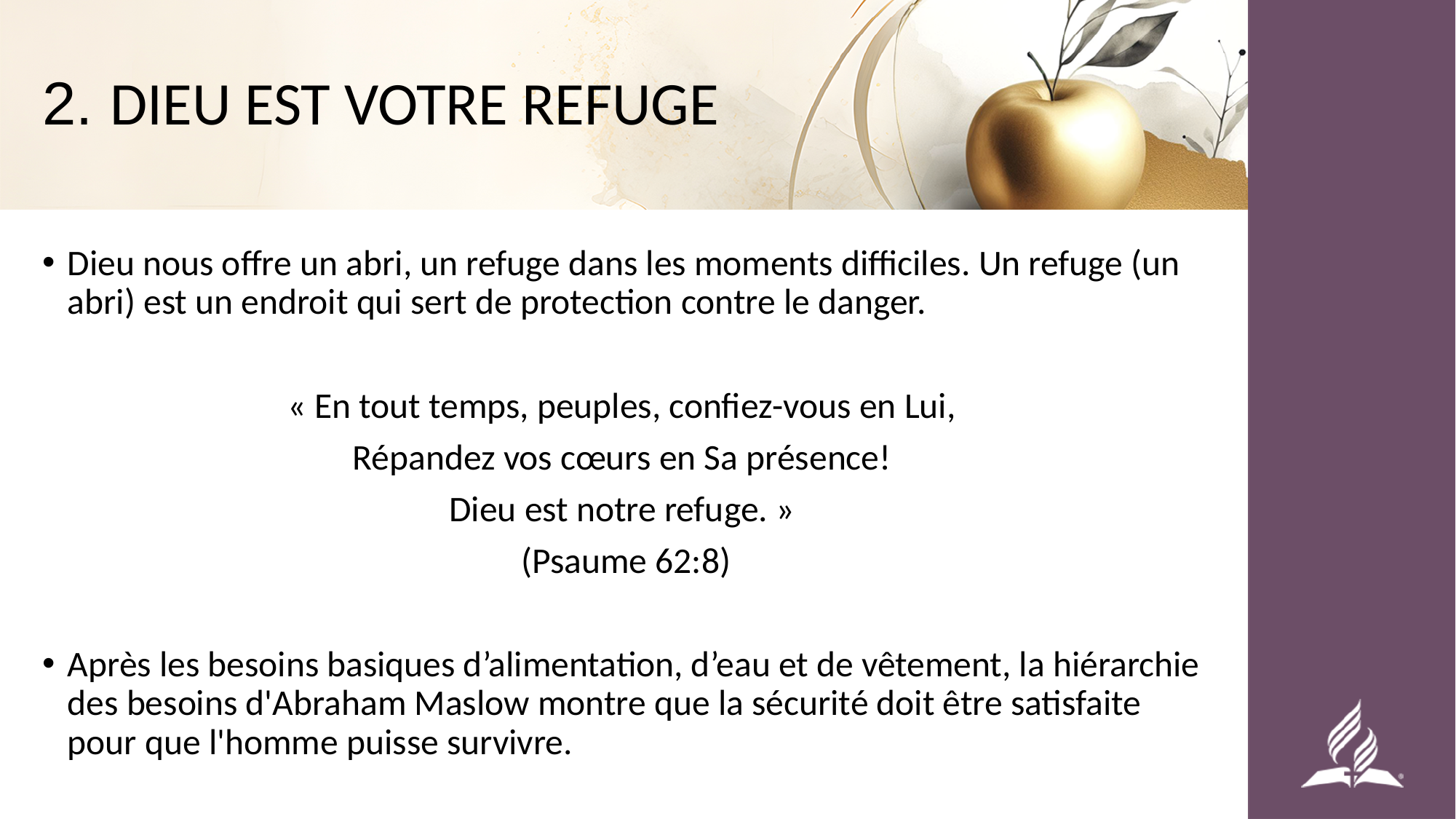

# 2. DIEU EST VOTRE REFUGE
Dieu nous offre un abri, un refuge dans les moments difficiles. Un refuge (un abri) est un endroit qui sert de protection contre le danger.

« En tout temps, peuples, confiez-vous en Lui,
Répandez vos cœurs en Sa présence!
Dieu est notre refuge. »
(Psaume 62:8)

Après les besoins basiques d’alimentation, d’eau et de vêtement, la hiérarchie des besoins d'Abraham Maslow montre que la sécurité doit être satisfaite pour que l'homme puisse survivre.